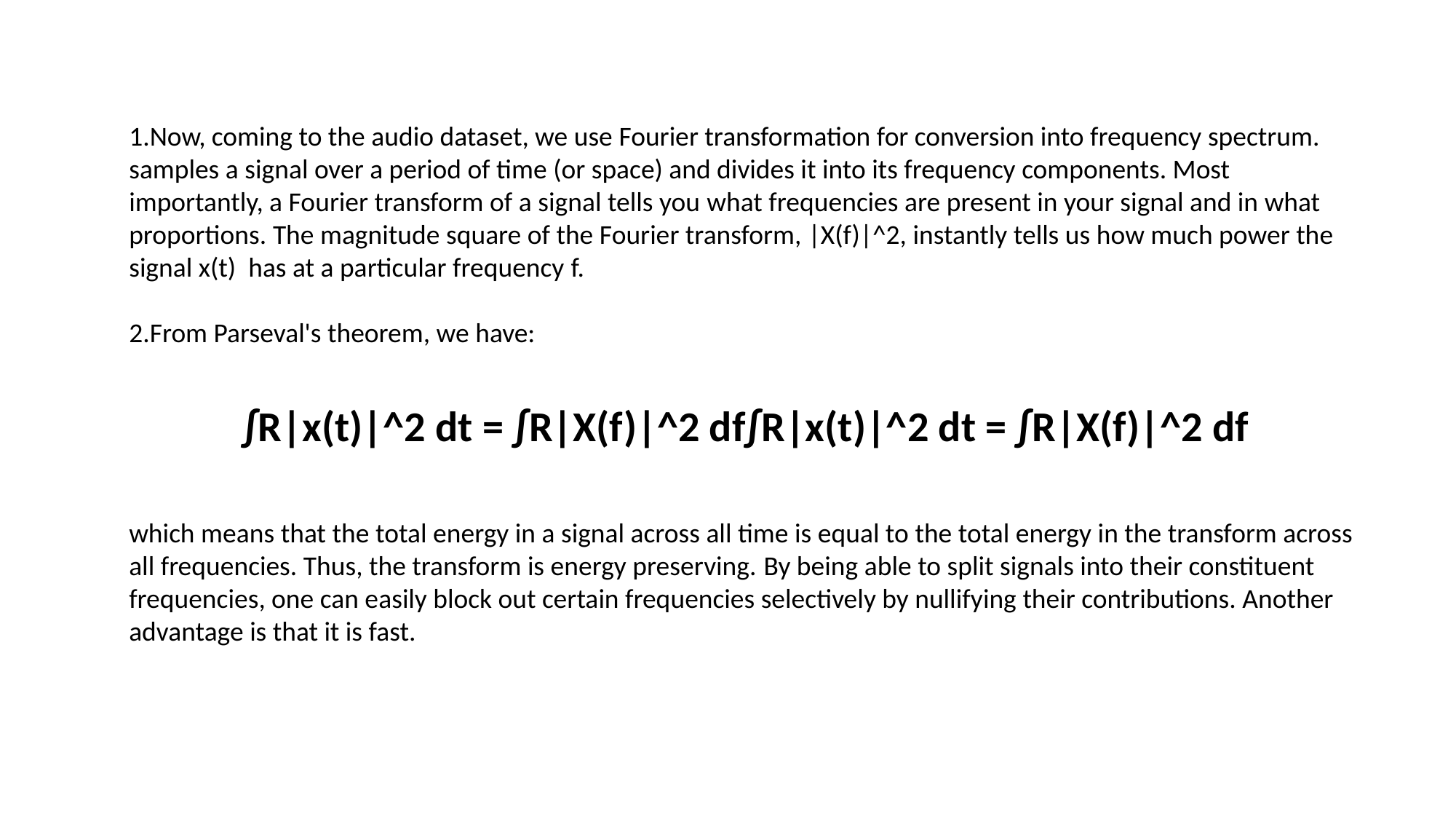

Now, coming to the audio dataset, we use Fourier transformation for conversion into frequency spectrum. samples a signal over a period of time (or space) and divides it into its frequency components. Most importantly, a Fourier transform of a signal tells you what frequencies are present in your signal and in what proportions. The magnitude square of the Fourier transform, |X(f)|^2, instantly tells us how much power the signal x(t)  has at a particular frequency f.

From Parseval's theorem, we have:

∫R|x(t)|^2 dt = ∫R|X(f)|^2 df∫R|x(t)|^2 dt = ∫R|X(f)|^2 df

which means that the total energy in a signal across all time is equal to the total energy in the transform across all frequencies. Thus, the transform is energy preserving. By being able to split signals into their constituent frequencies, one can easily block out certain frequencies selectively by nullifying their contributions. Another advantage is that it is fast.